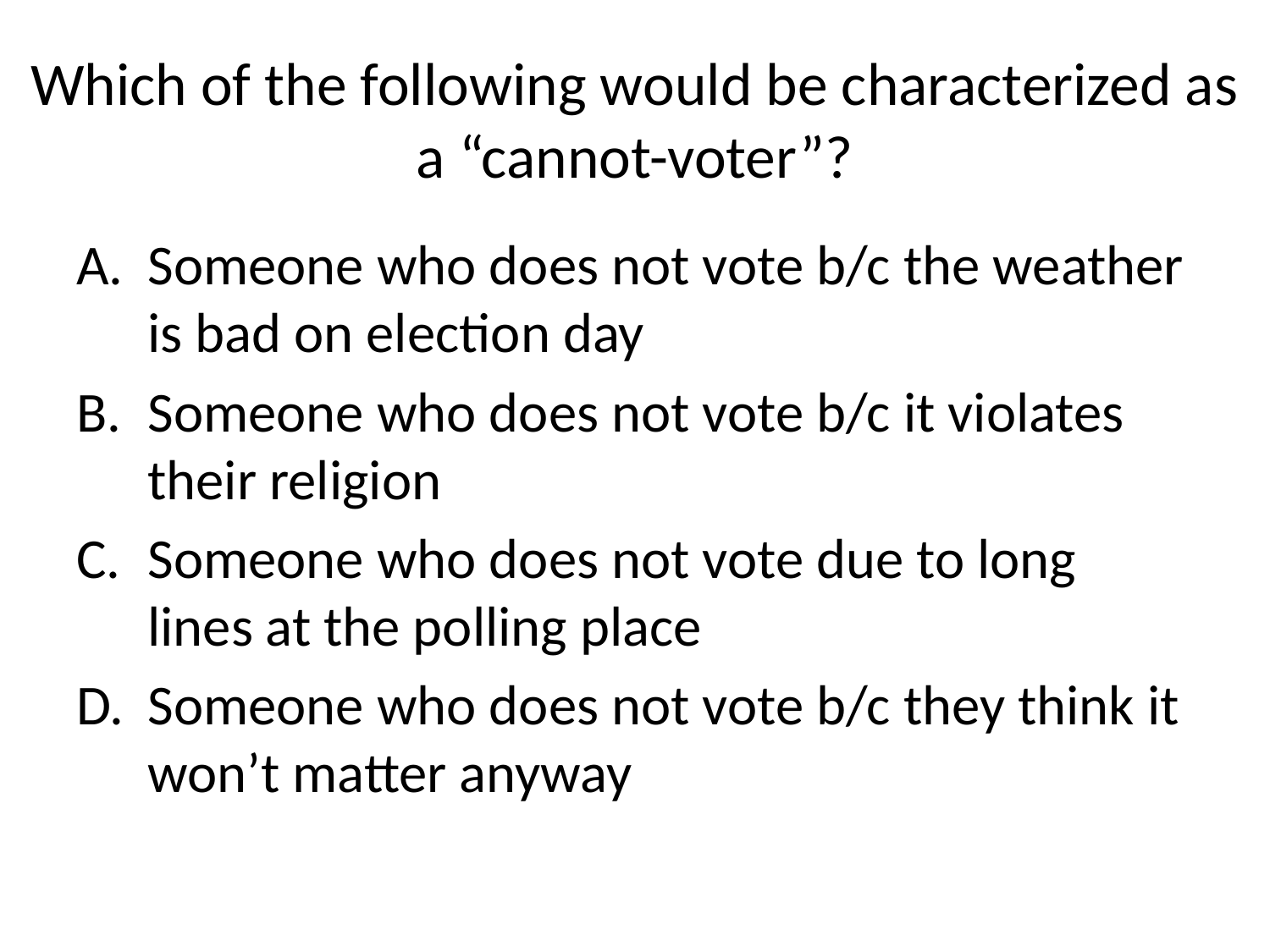

# Which of the following would be characterized as a “cannot-voter”?
Someone who does not vote b/c the weather is bad on election day
Someone who does not vote b/c it violates their religion
Someone who does not vote due to long lines at the polling place
Someone who does not vote b/c they think it won’t matter anyway